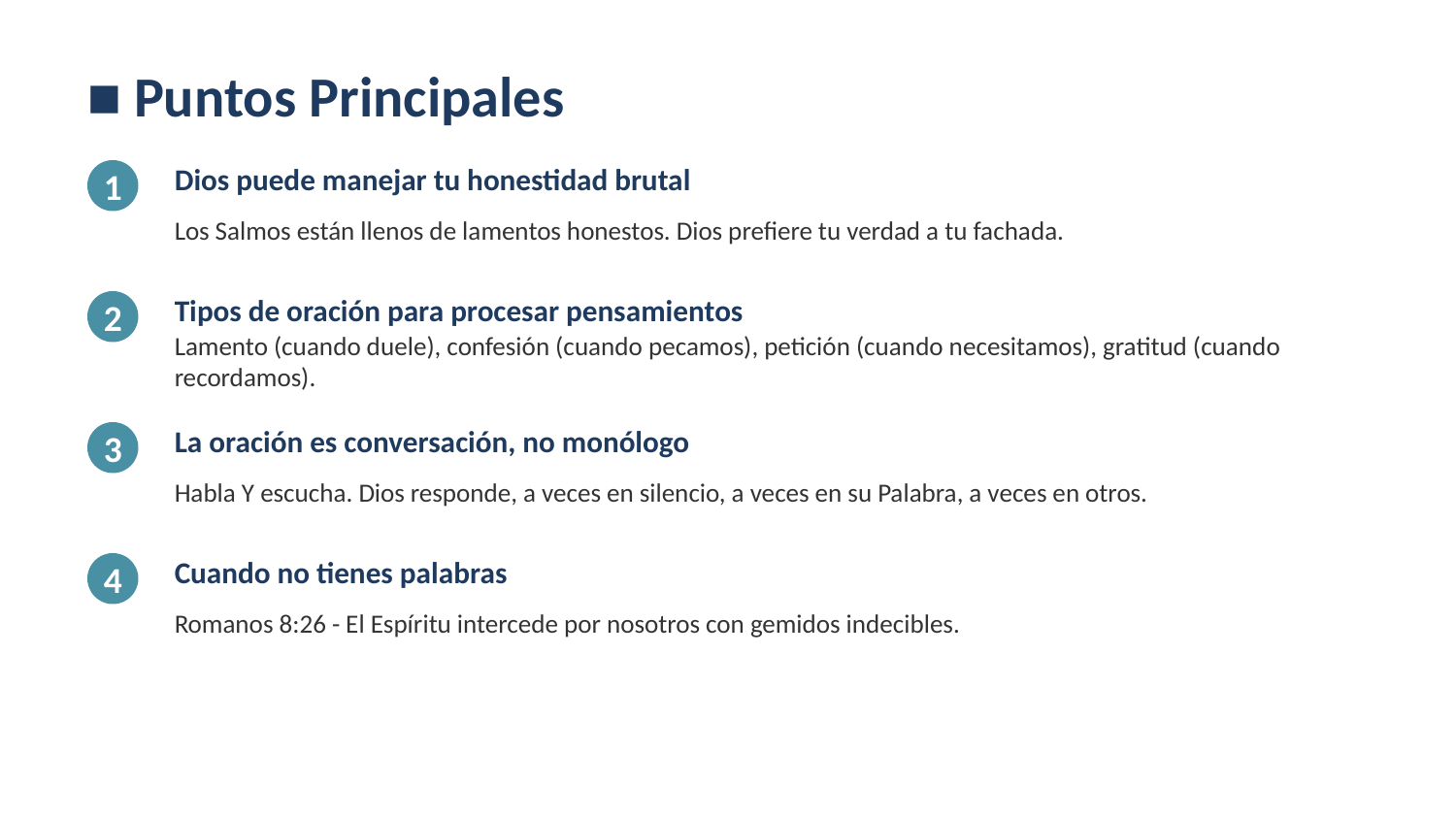

■ Puntos Principales

1
Dios puede manejar tu honestidad brutal
Los Salmos están llenos de lamentos honestos. Dios prefiere tu verdad a tu fachada.

2
Tipos de oración para procesar pensamientos
Lamento (cuando duele), confesión (cuando pecamos), petición (cuando necesitamos), gratitud (cuando recordamos).

3
La oración es conversación, no monólogo
Habla Y escucha. Dios responde, a veces en silencio, a veces en su Palabra, a veces en otros.

4
Cuando no tienes palabras
Romanos 8:26 - El Espíritu intercede por nosotros con gemidos indecibles.